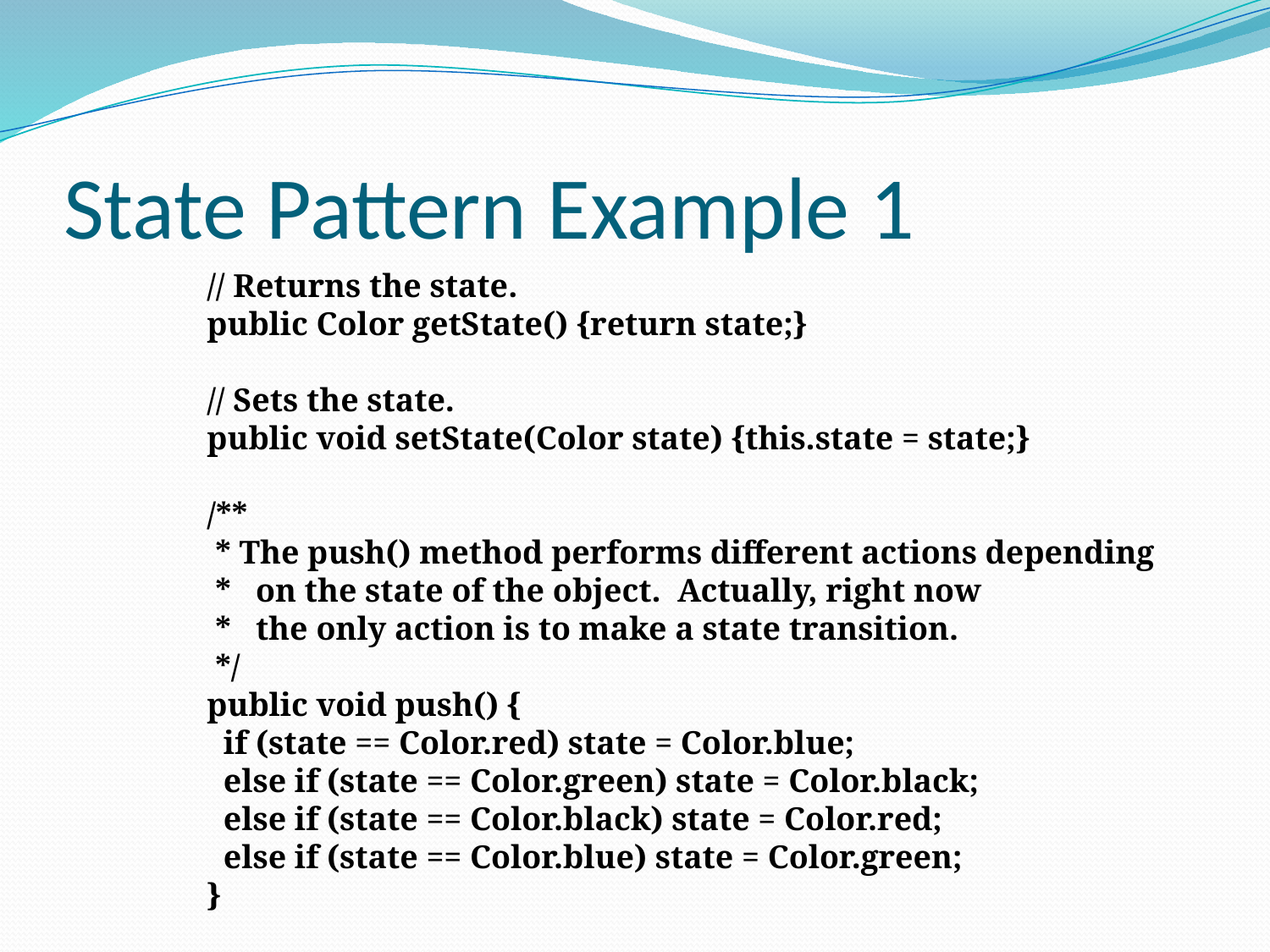

# State Pattern Example 1
      // Returns the state.
      public Color getState() {return state;}

      // Sets the state.
      public void setState(Color state) {this.state = state;}

      /**
       * The push() method performs different actions depending
       *   on the state of the object.  Actually, right now
       *   the only action is to make a state transition.
       */
      public void push() {
        if (state == Color.red) state = Color.blue;
        else if (state == Color.green) state = Color.black;
        else if (state == Color.black) state = Color.red;
        else if (state == Color.blue) state = Color.green;
      }